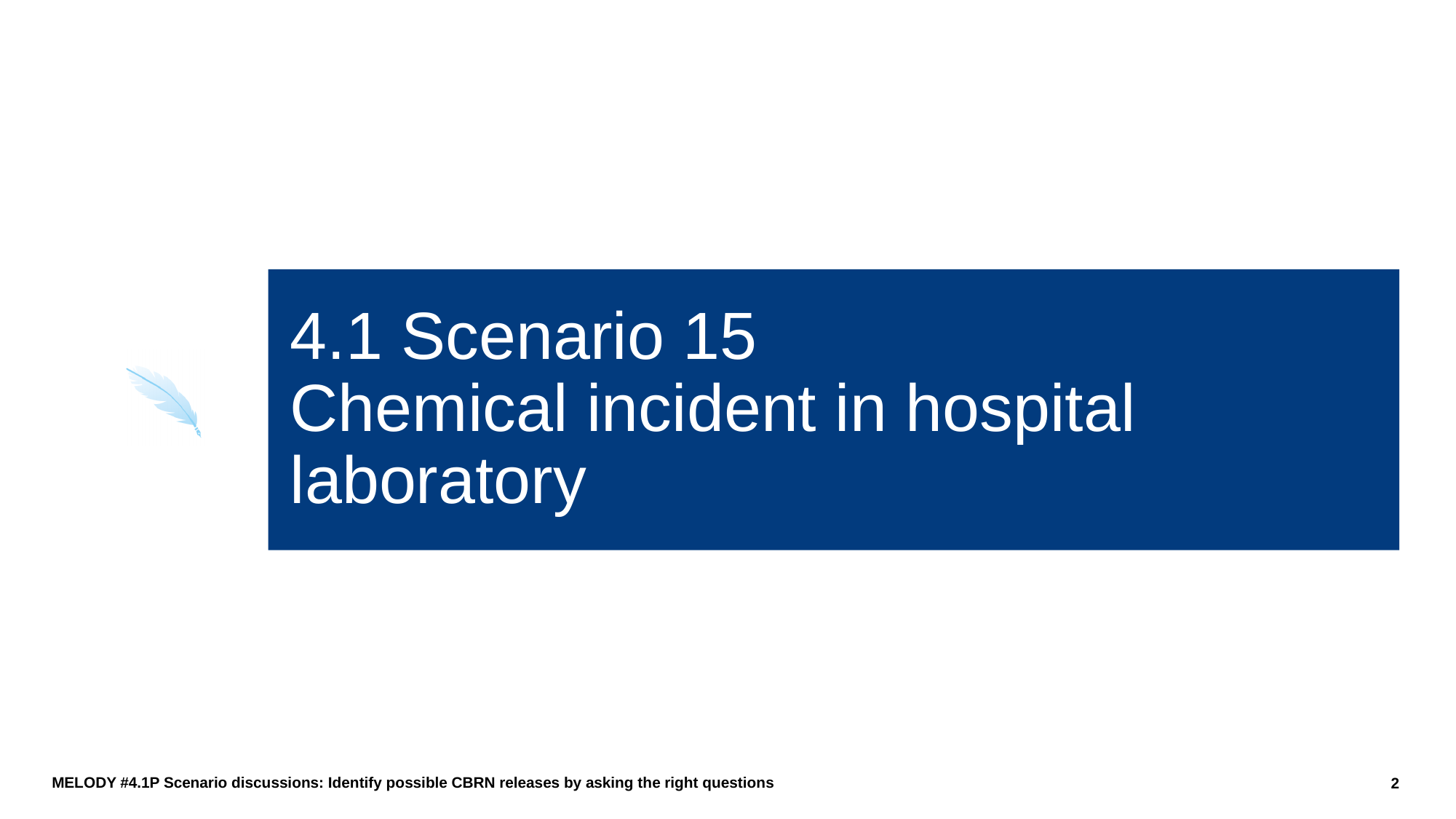

# 4.1 Scenario 15 Chemical incident in hospital laboratory
MELODY #4.1P Scenario discussions: Identify possible CBRN releases by asking the right questions
2